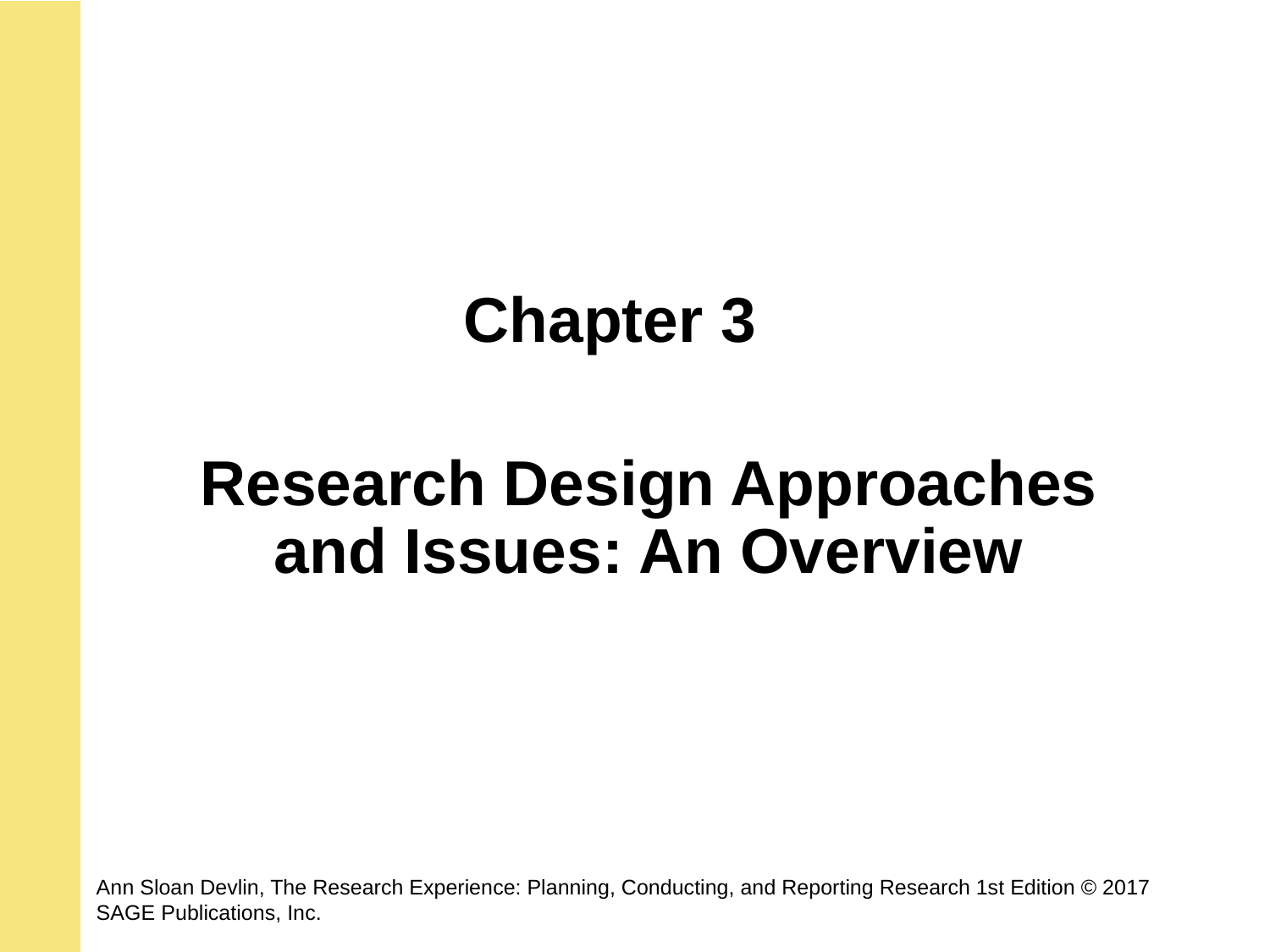

Chapter 3
Research Design Approaches and Issues: An Overview